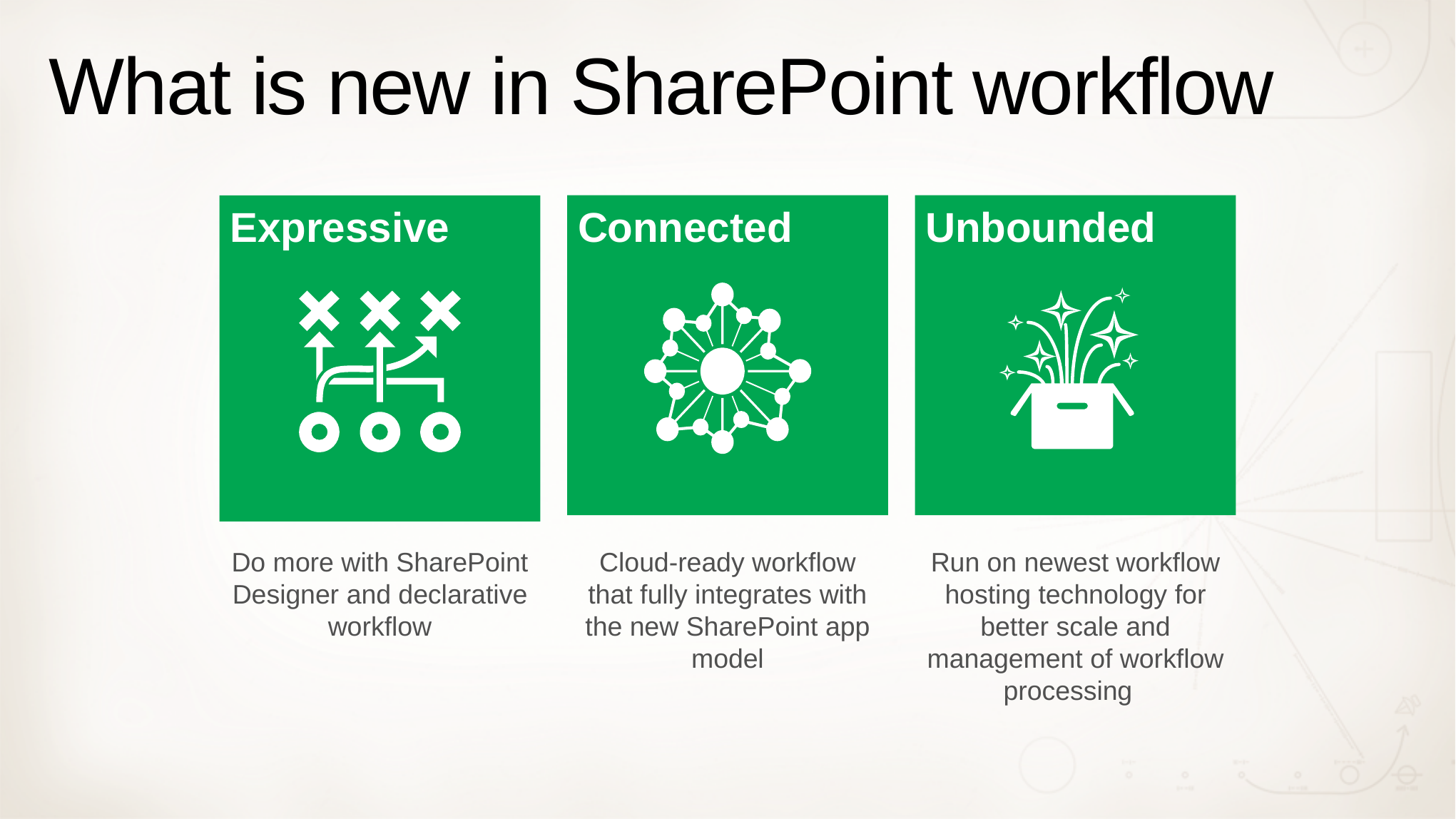

# What is new in SharePoint workflow
Connected
Unbounded
Expressive

Do more with SharePoint Designer and declarative workflow
Cloud-ready workflow that fully integrates with the new SharePoint app model
Run on newest workflow hosting technology for better scale and management of workflow processing